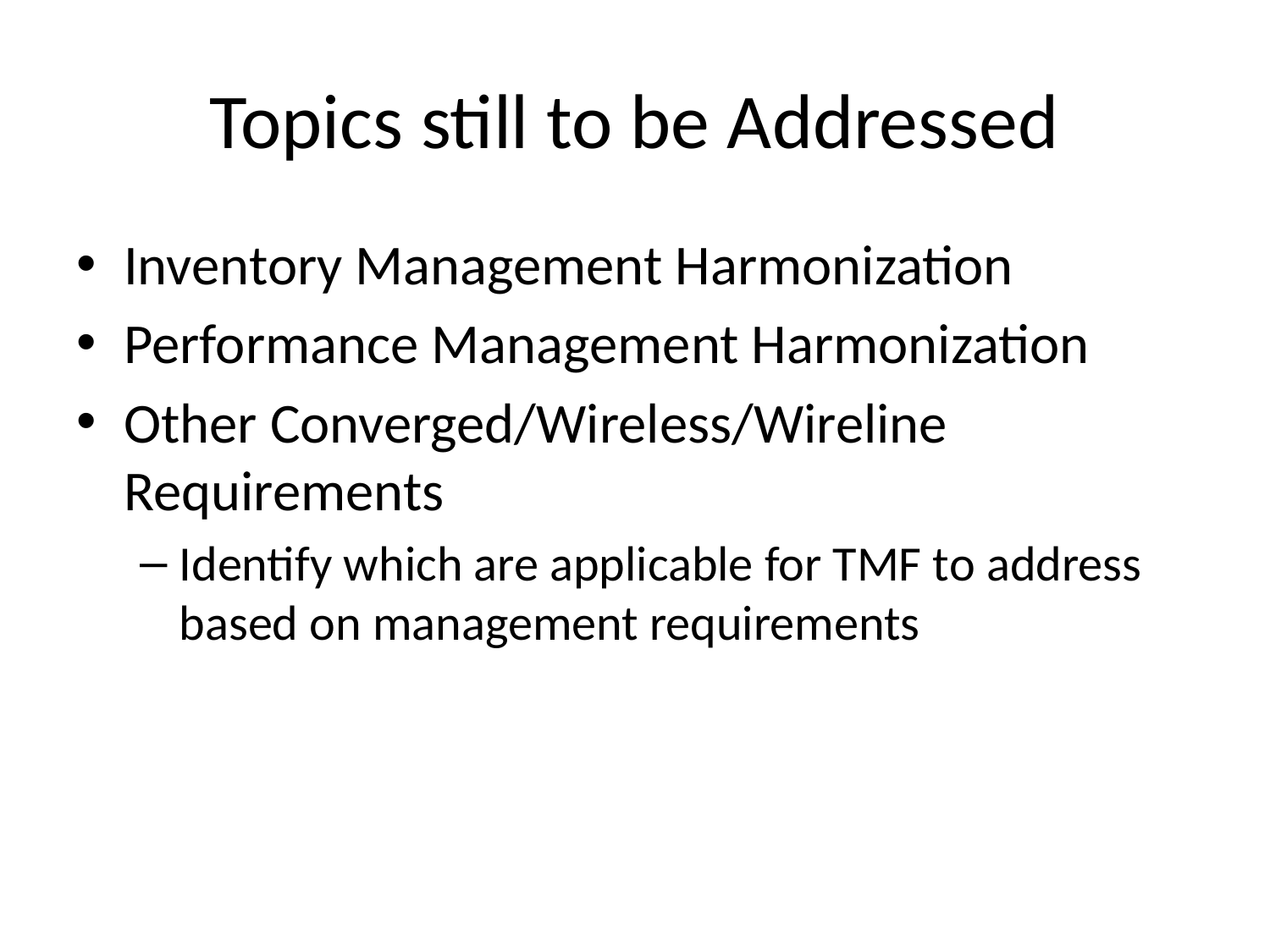

# Topics still to be Addressed
Inventory Management Harmonization
Performance Management Harmonization
Other Converged/Wireless/Wireline Requirements
Identify which are applicable for TMF to address based on management requirements